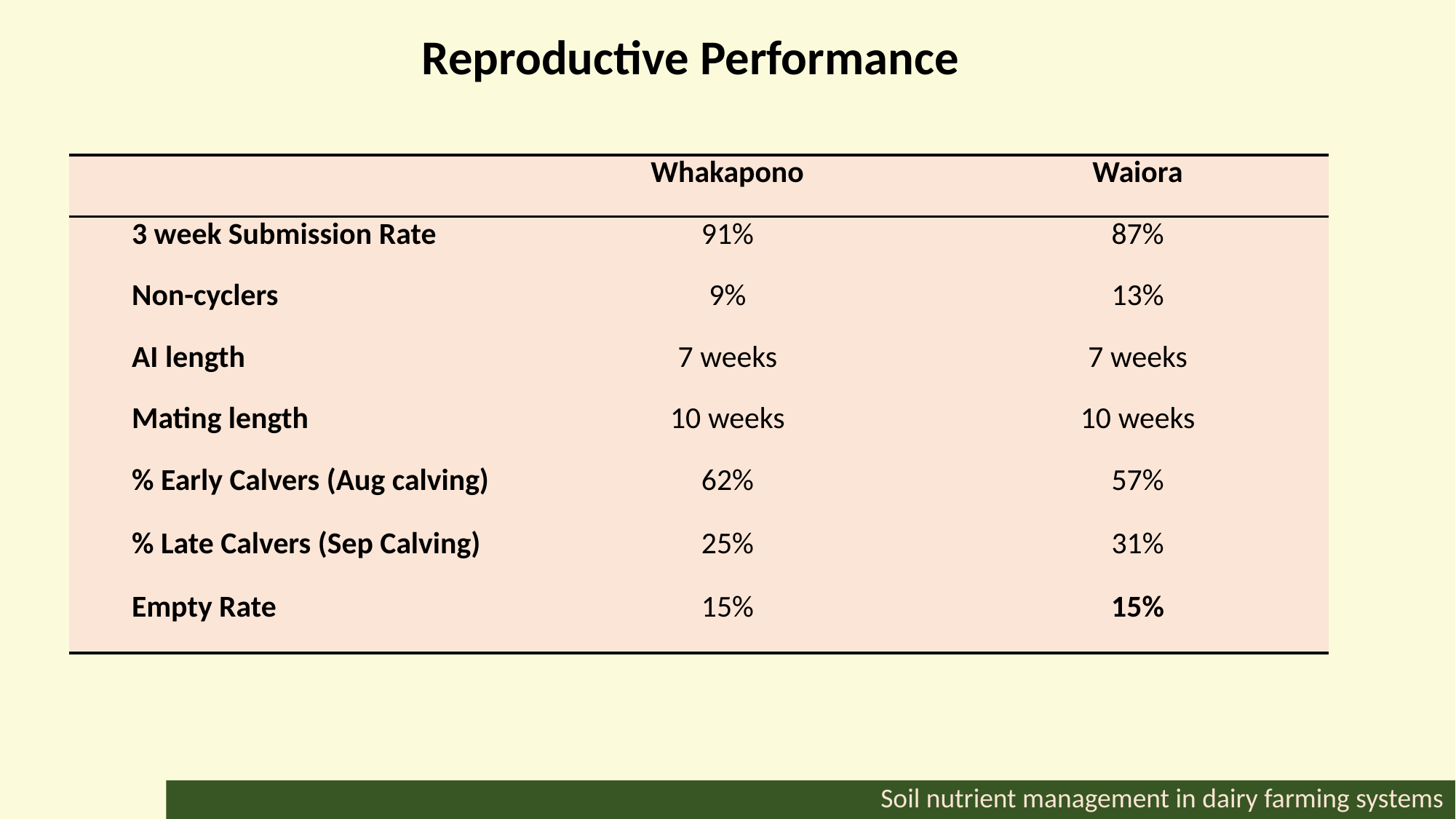

Reproductive Performance
|  | Whakapono | Waiora |
| --- | --- | --- |
| 3 week Submission Rate | 91% | 87% |
| Non-cyclers | 9% | 13% |
| AI length | 7 weeks | 7 weeks |
| Mating length | 10 weeks | 10 weeks |
| % Early Calvers (Aug calving) | 62% | 57% |
| % Late Calvers (Sep Calving) | 25% | 31% |
| Empty Rate | 15% | 15% |
# Soil nutrient management in dairy farming systems